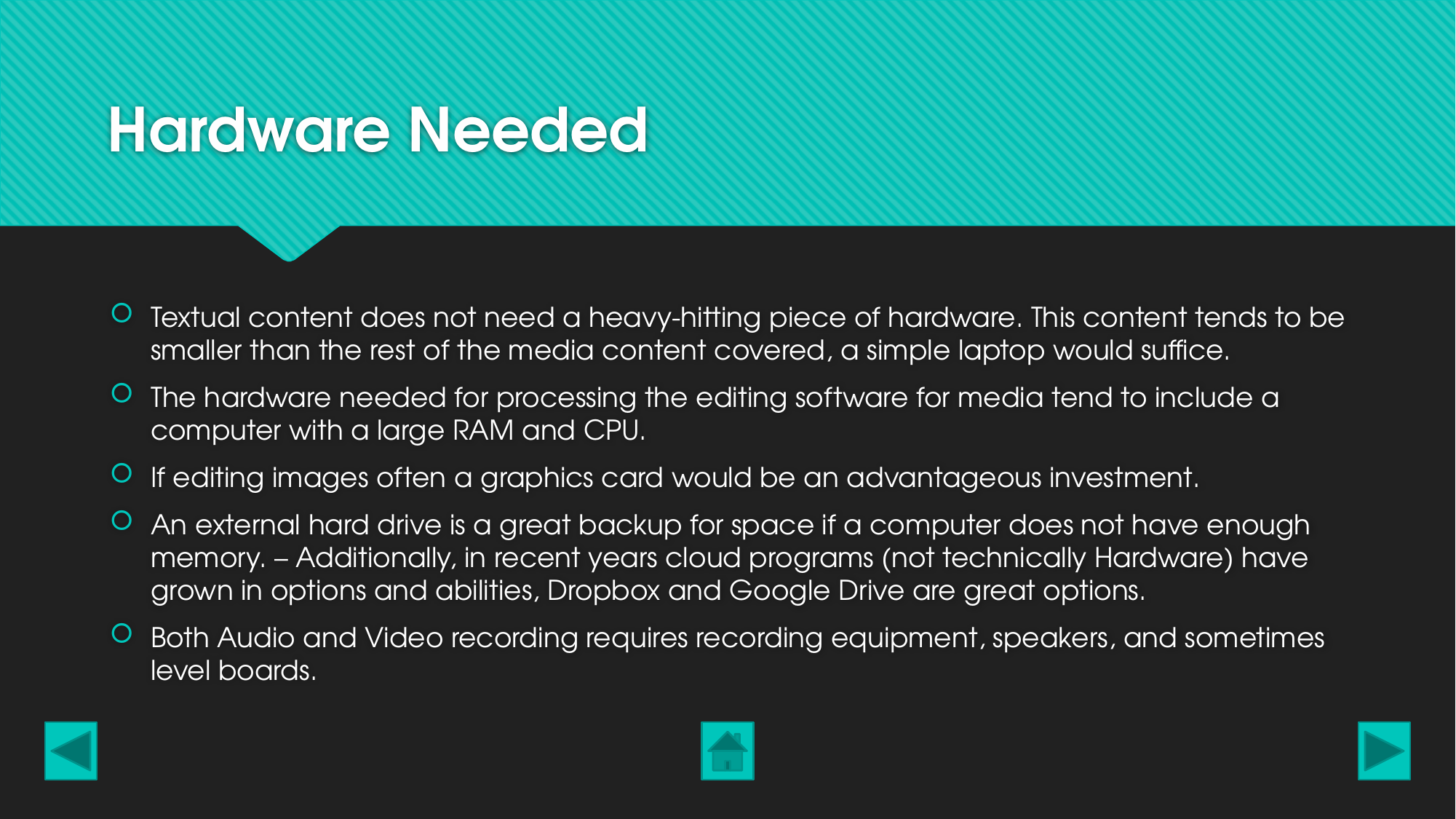

# Hardware Needed
Textual content does not need a heavy-hitting piece of hardware. This content tends to be smaller than the rest of the media content covered, a simple laptop would suffice.
The hardware needed for processing the editing software for media tend to include a computer with a large RAM and CPU.
If editing images often a graphics card would be an advantageous investment.
An external hard drive is a great backup for space if a computer does not have enough memory. – Additionally, in recent years cloud programs (not technically Hardware) have grown in options and abilities, Dropbox and Google Drive are great options.
Both Audio and Video recording requires recording equipment, speakers, and sometimes level boards.